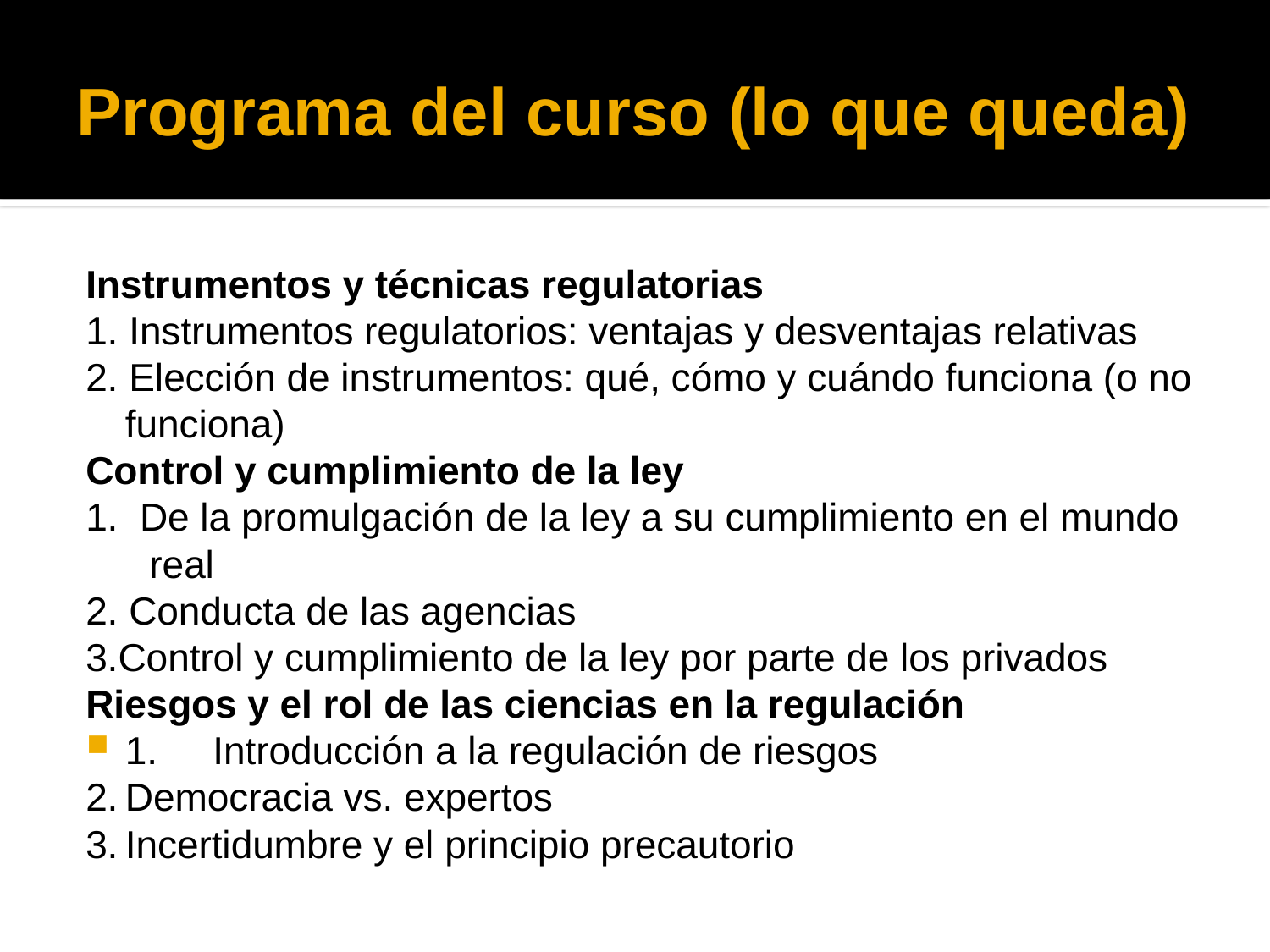

# Programa del curso (lo que queda)
Instrumentos y técnicas regulatorias
1. Instrumentos regulatorios: ventajas y desventajas relativas
2. Elección de instrumentos: qué, cómo y cuándo funciona (o no funciona)
Control y cumplimiento de la ley
1.  De la promulgación de la ley a su cumplimiento en el mundo real
2. Conducta de las agencias
3.Control y cumplimiento de la ley por parte de los privados
Riesgos y el rol de las ciencias en la regulación
1.	Introducción a la regulación de riesgos
2.	Democracia vs. expertos
3.	Incertidumbre y el principio precautorio